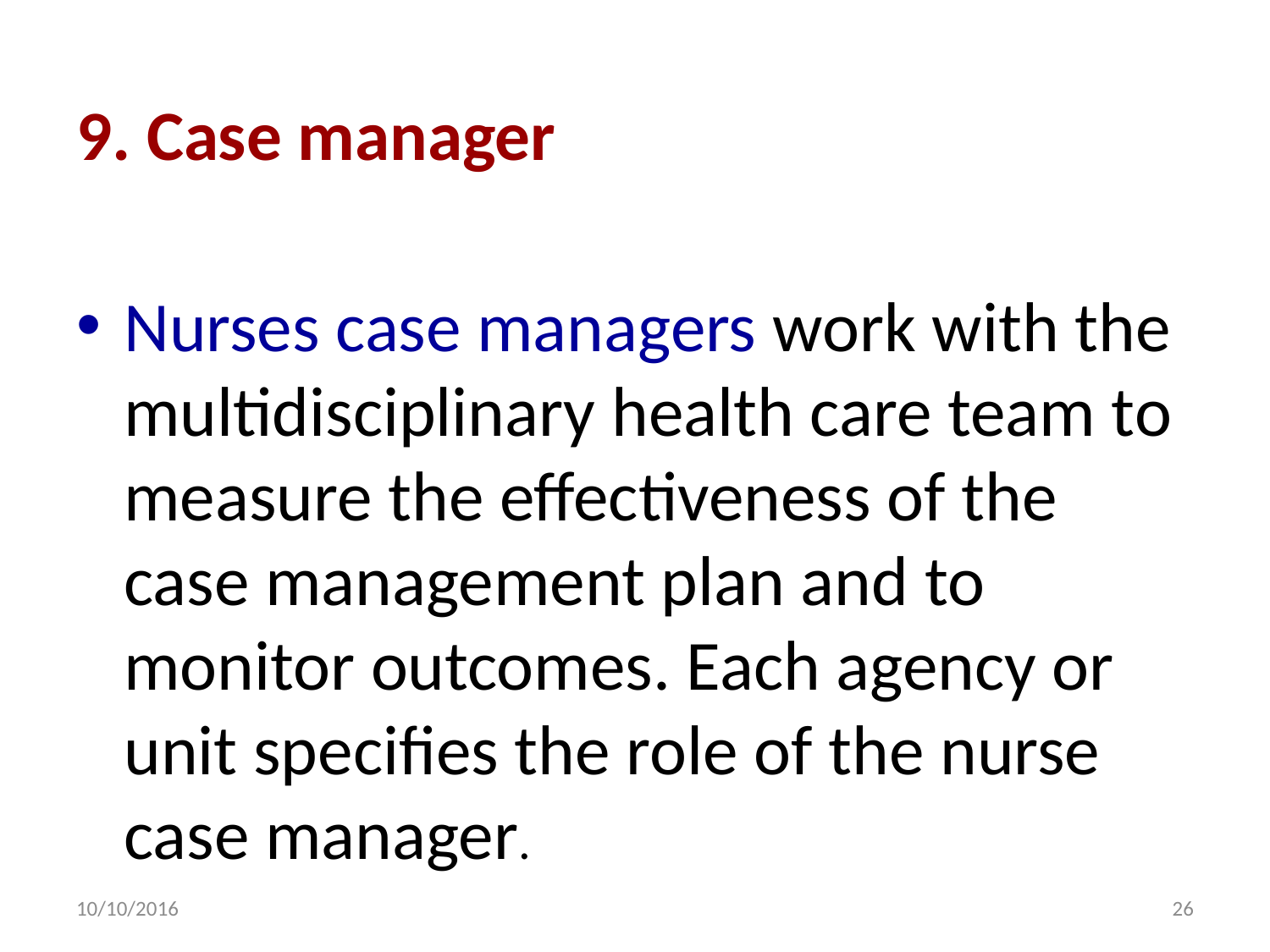

# 9. Case manager
Nurses case managers work with the multidisciplinary health care team to measure the effectiveness of the case management plan and to monitor outcomes. Each agency or unit specifies the role of the nurse case manager.
10/10/2016
26